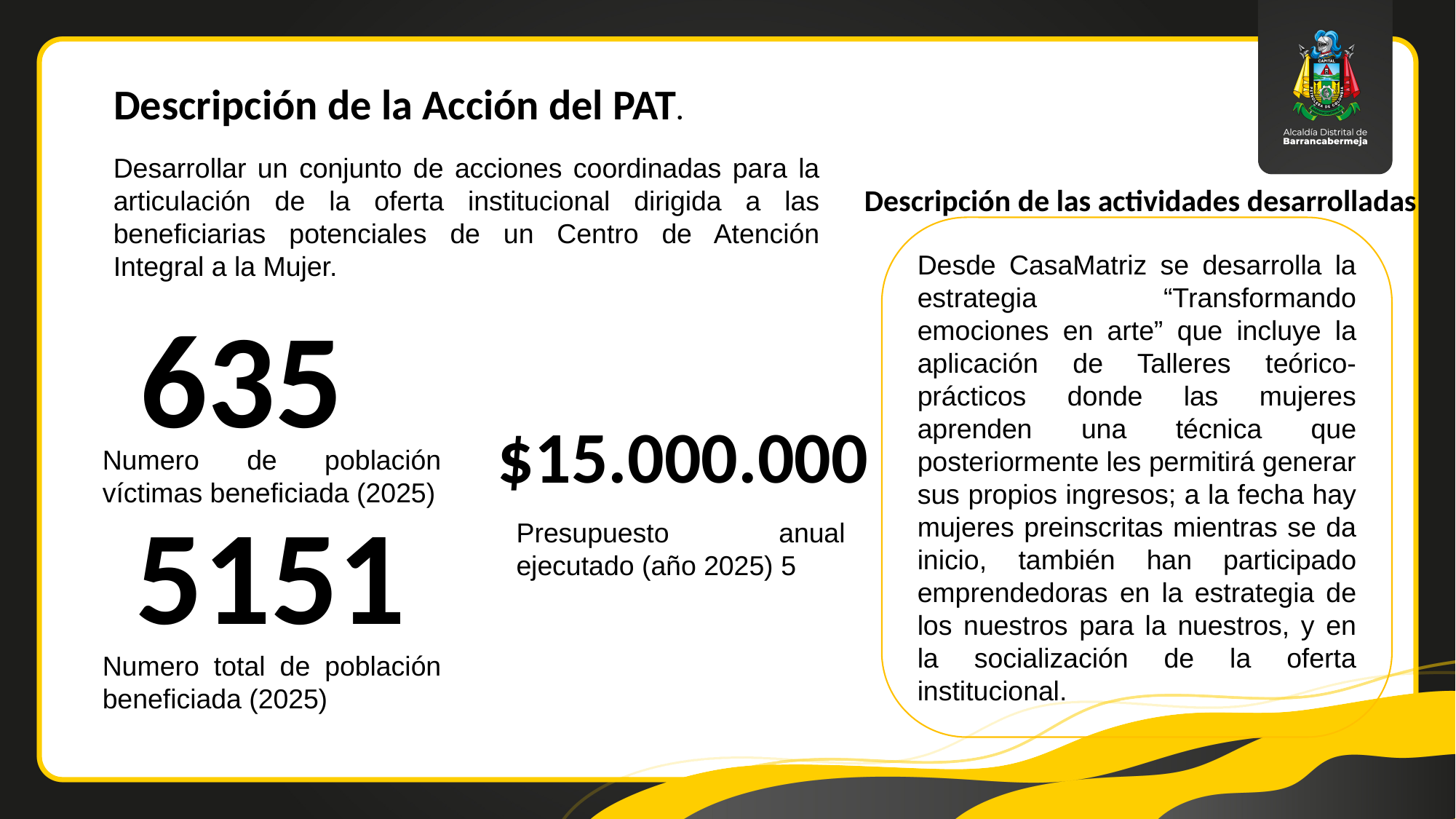

Descripción de la Acción del PAT.
Desarrollar un conjunto de acciones coordinadas para la articulación de la oferta institucional dirigida a las beneficiarias potenciales de un Centro de Atención Integral a la Mujer.
Descripción de las actividades desarrolladas
Desde CasaMatriz se desarrolla la estrategia “Transformando emociones en arte” que incluye la aplicación de Talleres teórico- prácticos donde las mujeres aprenden una técnica que posteriormente les permitirá generar sus propios ingresos; a la fecha hay mujeres preinscritas mientras se da inicio, también han participado emprendedoras en la estrategia de los nuestros para la nuestros, y en la socialización de la oferta institucional.
635
$15.000.000
Numero de población víctimas beneficiada (2025)
5151
Presupuesto anual ejecutado (año 2025) 5
Numero total de población beneficiada (2025)